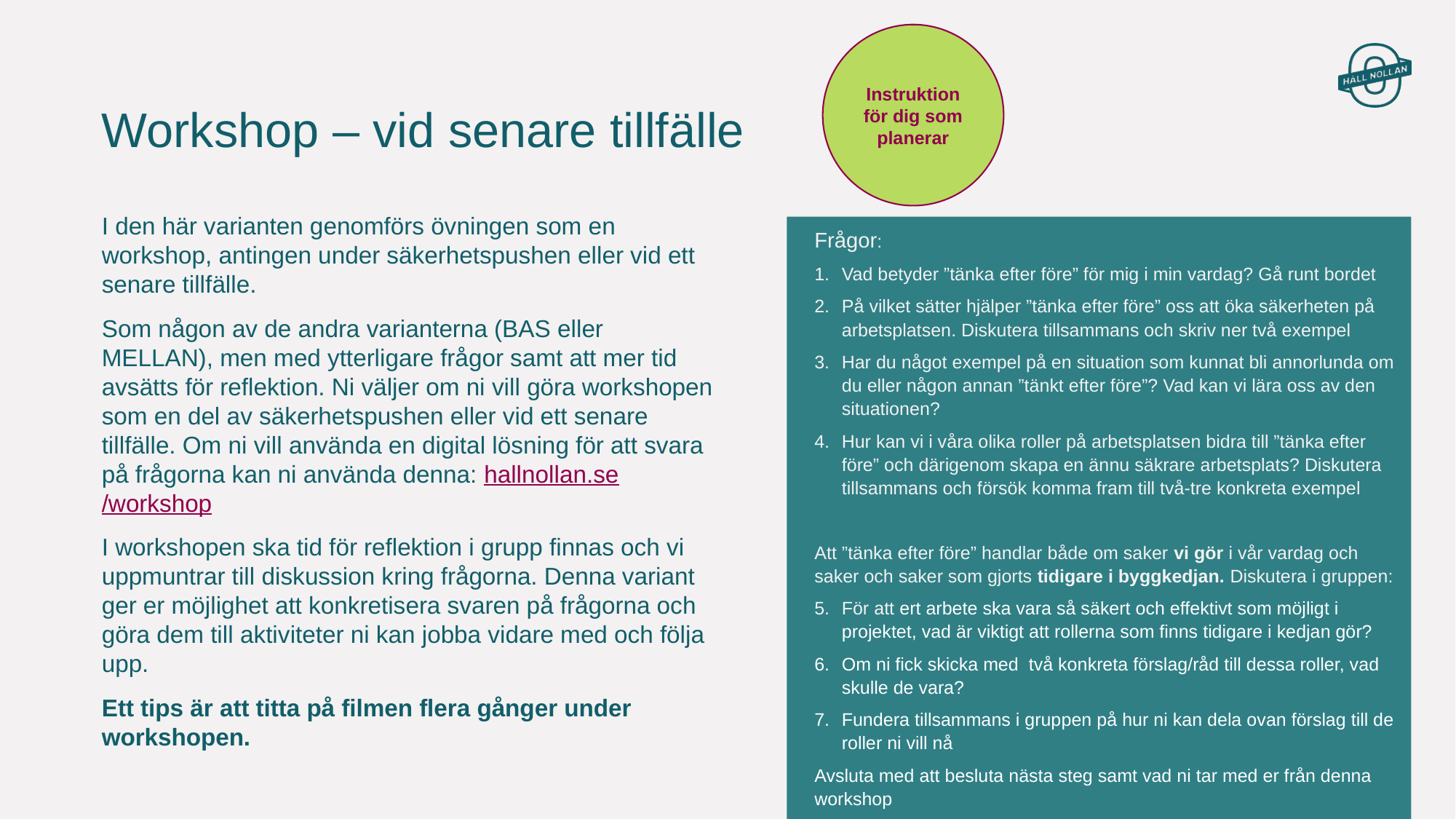

Instruktion för dig som planerar
# Workshop – vid senare tillfälle
I den här varianten genomförs övningen som en workshop, antingen under säkerhetspushen eller vid ett senare tillfälle.
Som någon av de andra varianterna (BAS eller MELLAN), men med ytterligare frågor samt att mer tid avsätts för reflektion. Ni väljer om ni vill göra workshopen som en del av säkerhetspushen eller vid ett senare tillfälle. Om ni vill använda en digital lösning för att svara på frågorna kan ni använda denna: hallnollan.se/workshop
I workshopen ska tid för reflektion i grupp finnas och vi uppmuntrar till diskussion kring frågorna. Denna variant ger er möjlighet att konkretisera svaren på frågorna och göra dem till aktiviteter ni kan jobba vidare med och följa upp.
Ett tips är att titta på filmen flera gånger under workshopen.

Frågor:
Vad betyder ”tänka efter före” för mig i min vardag? Gå runt bordet
På vilket sätter hjälper ”tänka efter före” oss att öka säkerheten på arbetsplatsen. Diskutera tillsammans och skriv ner två exempel
Har du något exempel på en situation som kunnat bli annorlunda om du eller någon annan ”tänkt efter före”? Vad kan vi lära oss av den situationen?
Hur kan vi i våra olika roller på arbetsplatsen bidra till ”tänka efter före” och därigenom skapa en ännu säkrare arbetsplats? Diskutera tillsammans och försök komma fram till två-tre konkreta exempel

Att ”tänka efter före” handlar både om saker vi gör i vår vardag och saker och saker som gjorts tidigare i byggkedjan. Diskutera i gruppen:
För att ert arbete ska vara så säkert och effektivt som möjligt i projektet, vad är viktigt att rollerna som finns tidigare i kedjan gör?
Om ni fick skicka med  två konkreta förslag/råd till dessa roller, vad skulle de vara?
Fundera tillsammans i gruppen på hur ni kan dela ovan förslag till de roller ni vill nå
Avsluta med att besluta nästa steg samt vad ni tar med er från denna workshop

15